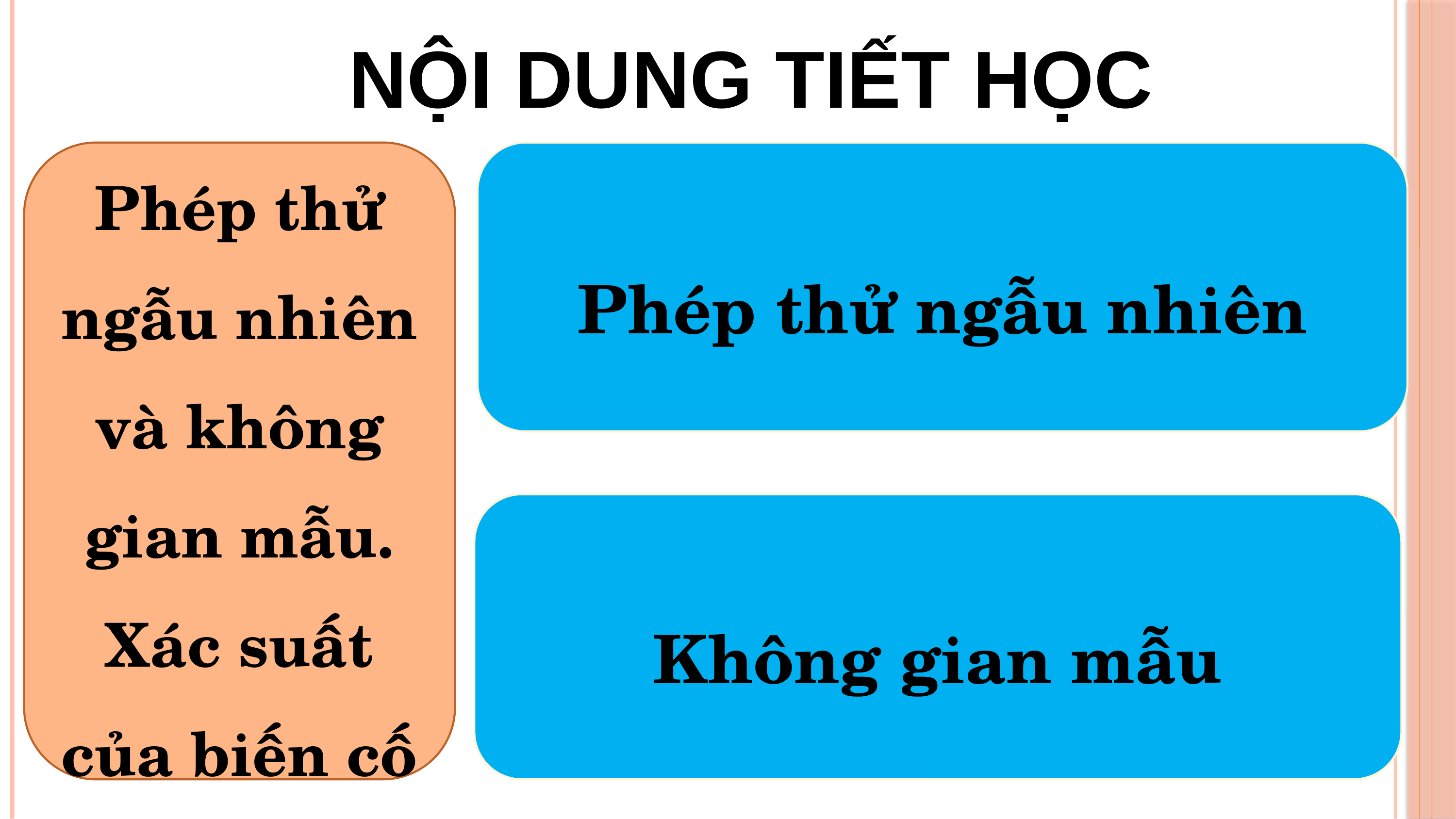

NỘI DUNG TIẾT HỌC
Phép thử ngẫu nhiên và không gian mẫu. Xác suất của biến cố
Phép thử ngẫu nhiên

Không gian mẫu